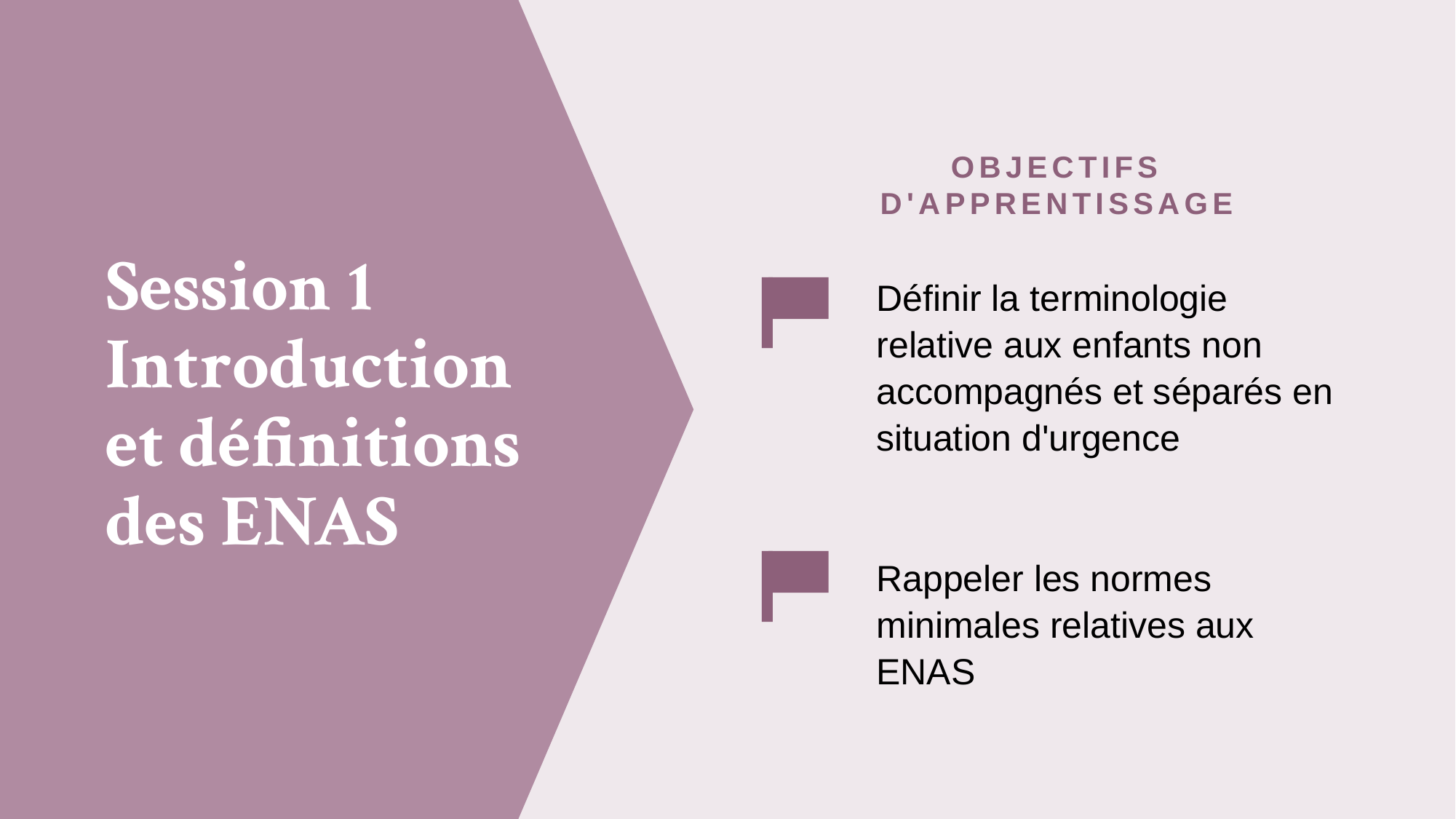

OBJECTIFS D'APPRENTISSAGE
Définir la terminologie relative aux enfants non accompagnés et séparés en situation d'urgence

Rappeler les normes minimales relatives aux ENAS

# Session 1 Introduction et définitions des ENAS